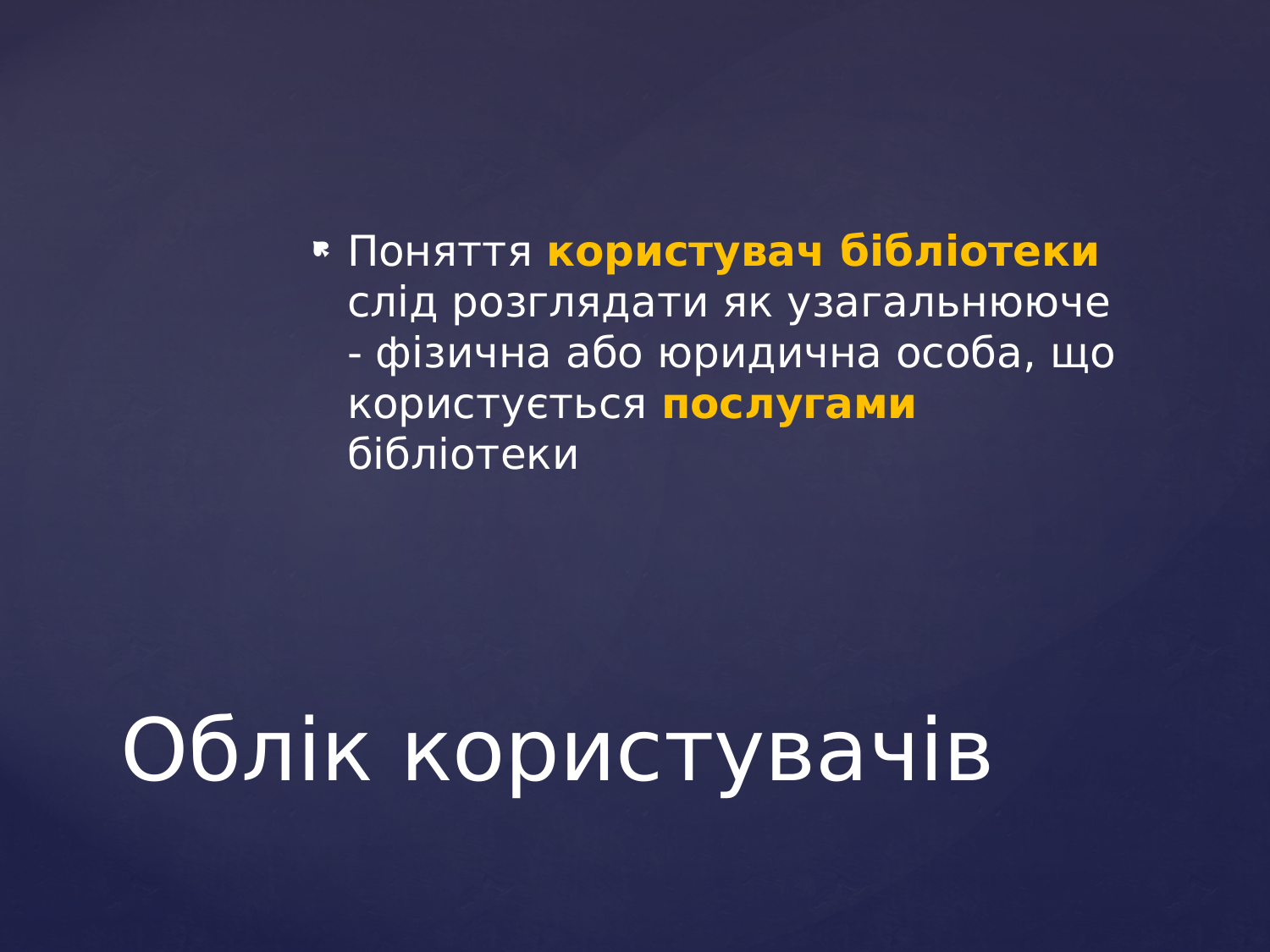

Поняття користувач бібліотеки слід розглядати як узагальнююче - фізична або юридична особа, що користується послугами бібліотеки
# Облік користувачів